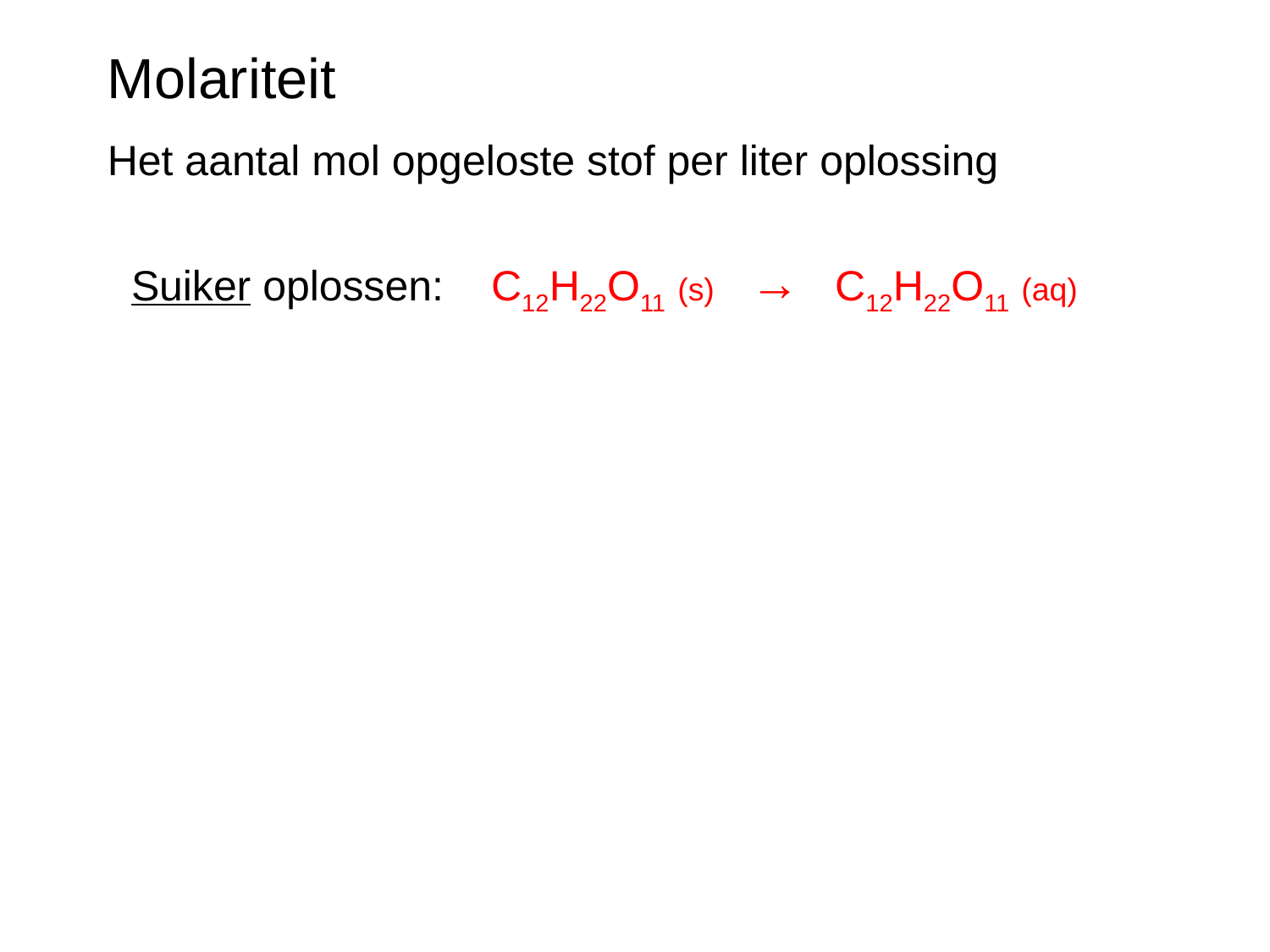

Molariteit

Het aantal mol opgeloste stof per liter oplossing

  Suiker oplossen:    C12H22O11 (s)   →   C12H22O11 (aq)